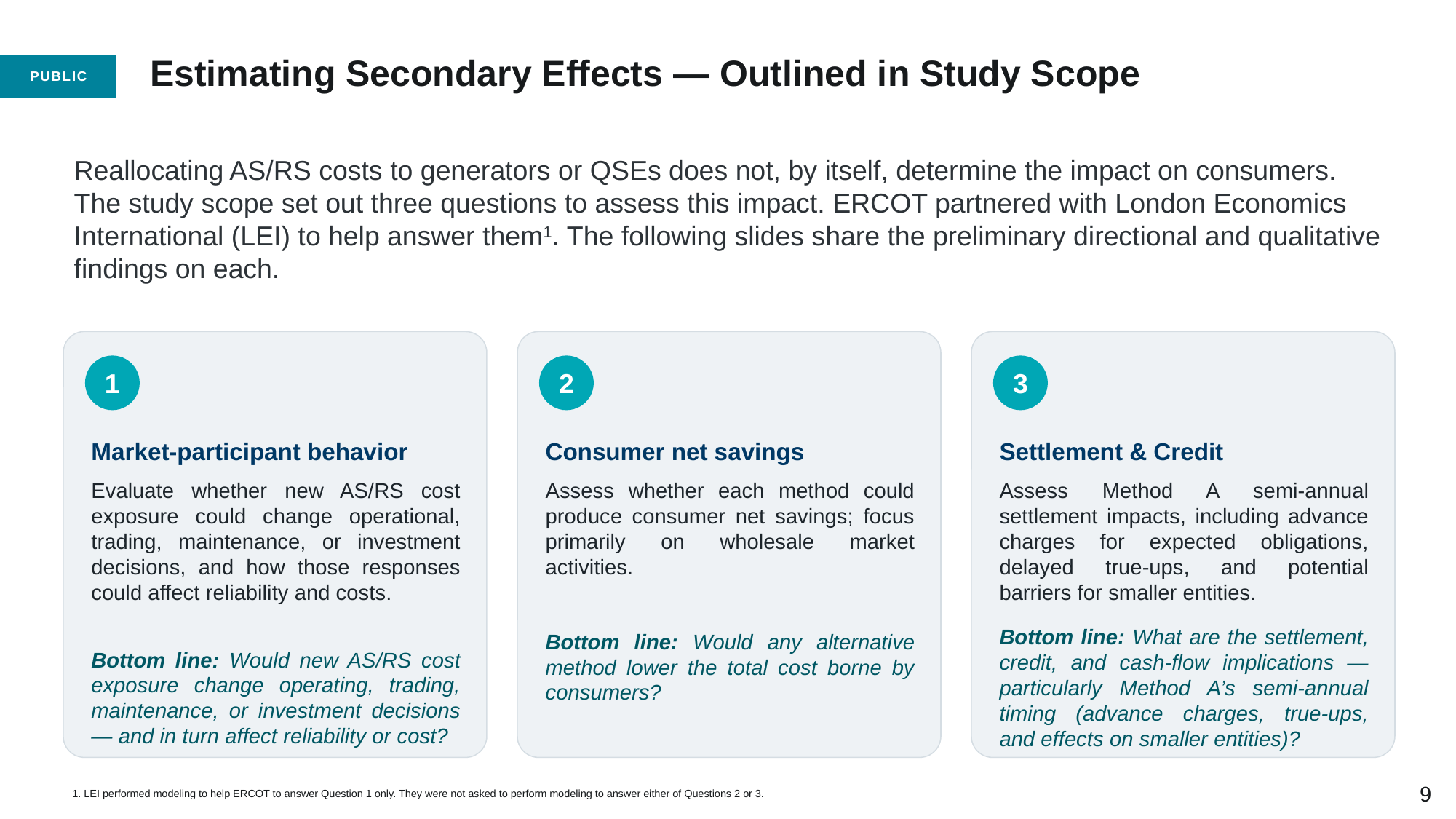

# Estimating Secondary Effects — Outlined in Study Scope
Reallocating AS/RS costs to generators or QSEs does not, by itself, determine the impact on consumers. The study scope set out three questions to assess this impact. ERCOT partnered with London Economics International (LEI) to help answer them1. The following slides share the preliminary directional and qualitative findings on each.
Market-participant behavior
Evaluate whether new AS/RS cost exposure could change operational, trading, maintenance, or investment decisions, and how those responses could affect reliability and costs.

Bottom line: Would new AS/RS cost exposure change operating, trading, maintenance, or investment decisions — and in turn affect reliability or cost?

Consumer net savings
Assess whether each method could produce consumer net savings; focus primarily on wholesale market activities.

Bottom line: Would any alternative method lower the total cost borne by consumers?

Settlement & Credit
Assess Method A semi-annual settlement impacts, including advance charges for expected obligations, delayed true-ups, and potential barriers for smaller entities.

Bottom line: What are the settlement, credit, and cash-flow implications — particularly Method A’s semi-annual timing (advance charges, true-ups, and effects on smaller entities)?

1
2
3
9
1. LEI performed modeling to help ERCOT to answer Question 1 only. They were not asked to perform modeling to answer either of Questions 2 or 3.